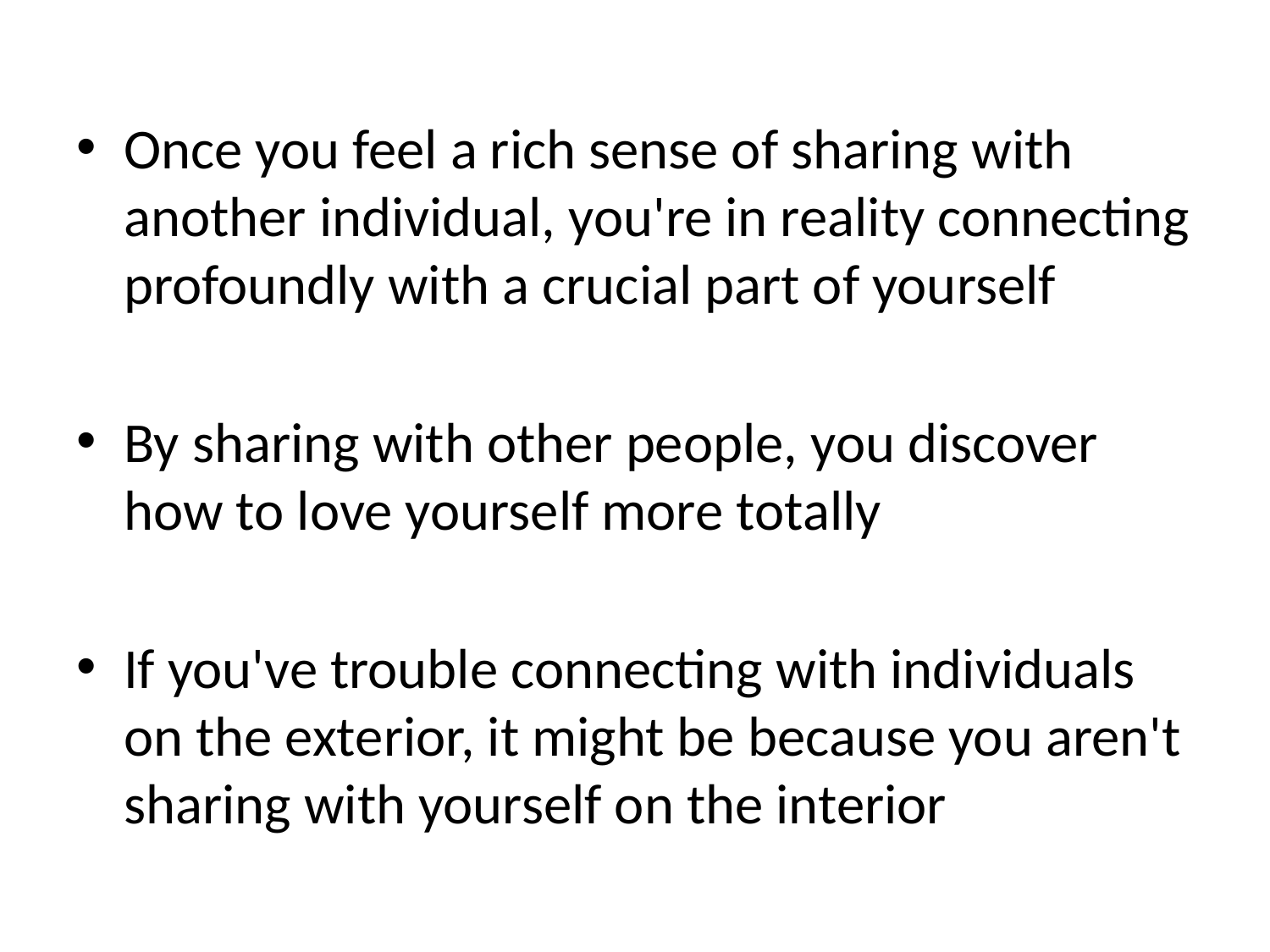

Once you feel a rich sense of sharing with another individual, you're in reality connecting profoundly with a crucial part of yourself

By sharing with other people, you discover how to love yourself more totally

If you've trouble connecting with individuals on the exterior, it might be because you aren't sharing with yourself on the interior